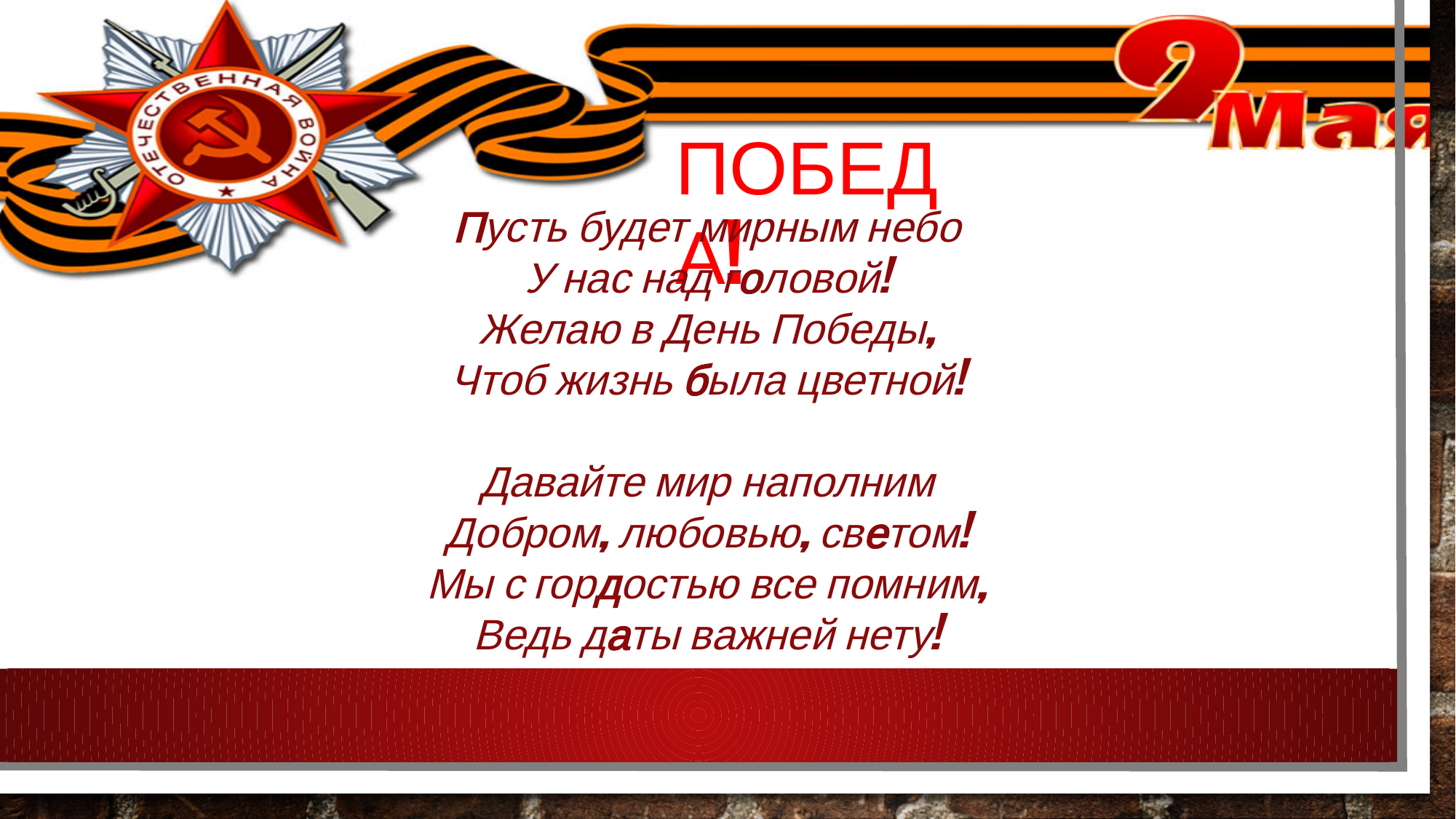

ПОБЕДА!
Пусть будет мирным небо
У нас над головой!
Желаю в День Победы,
Чтоб жизнь была цветной!

Давайте мир наполним
Добром, любовью, светом!
Мы с гордостью все помним,
Ведь даты важней нету!